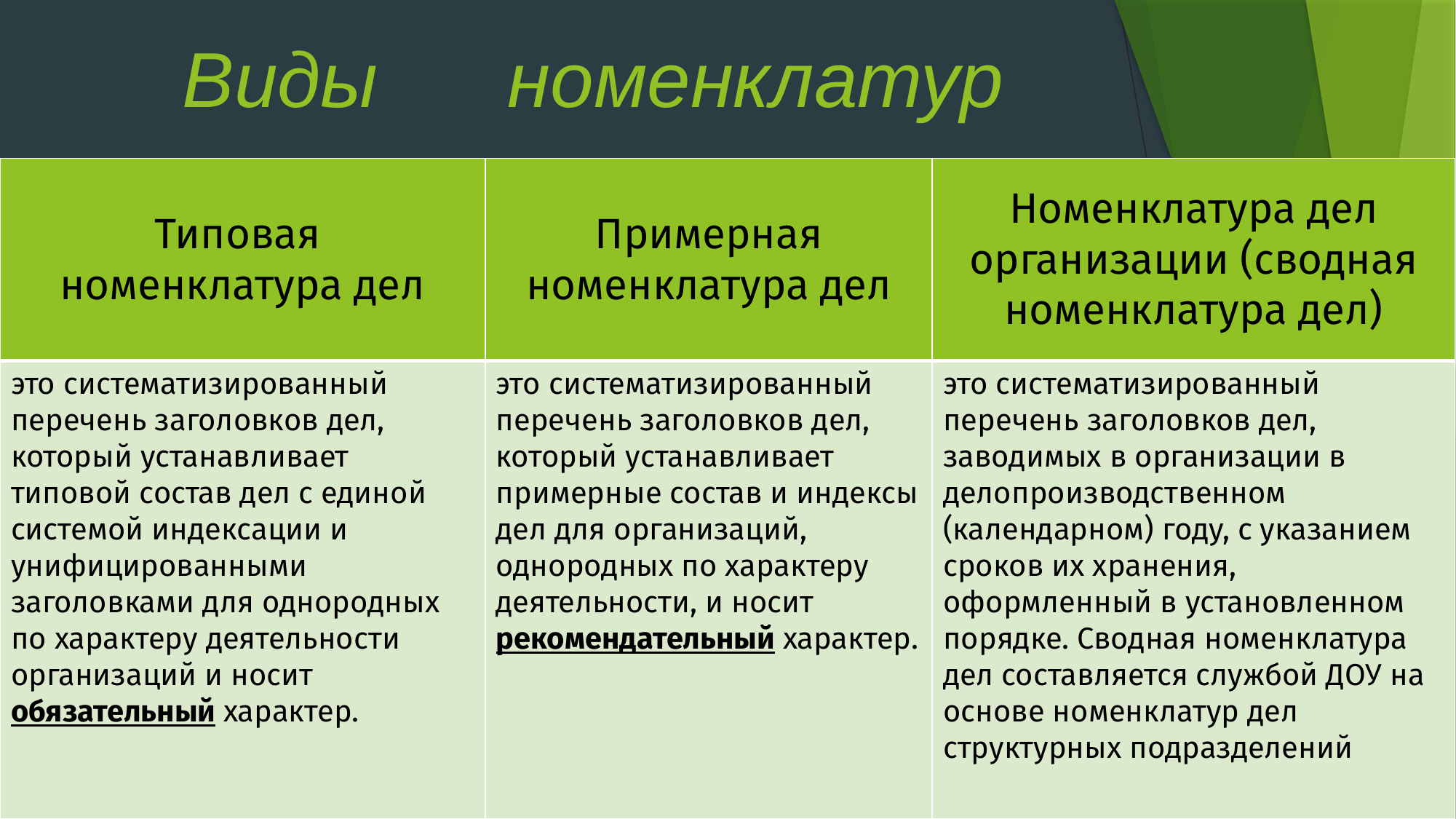

# Виды      номенклатур
| Типовая номенклатура дел | Примерная номенклатура дел | Номенклатура дел организации (сводная номенклатура дел) |
| --- | --- | --- |
| это систематизированный перечень заголовков дел, который устанавливает типовой состав дел с единой системой индексации и унифицированными заголовками для однородных по характеру деятельности организаций и носит обязательный характер. | это систематизированный перечень заголовков дел, который устанавливает примерные состав и индексы дел для организаций, однородных по характеру деятельности, и носит рекомендательный характер. | это систематизированный перечень заголовков дел, заводимых в организации в делопроизводственном (календарном) году, с указанием сроков их хранения, оформленный в установленном порядке. Сводная номенклатура дел составляется службой ДОУ на основе номенклатур дел структурных подразделений |